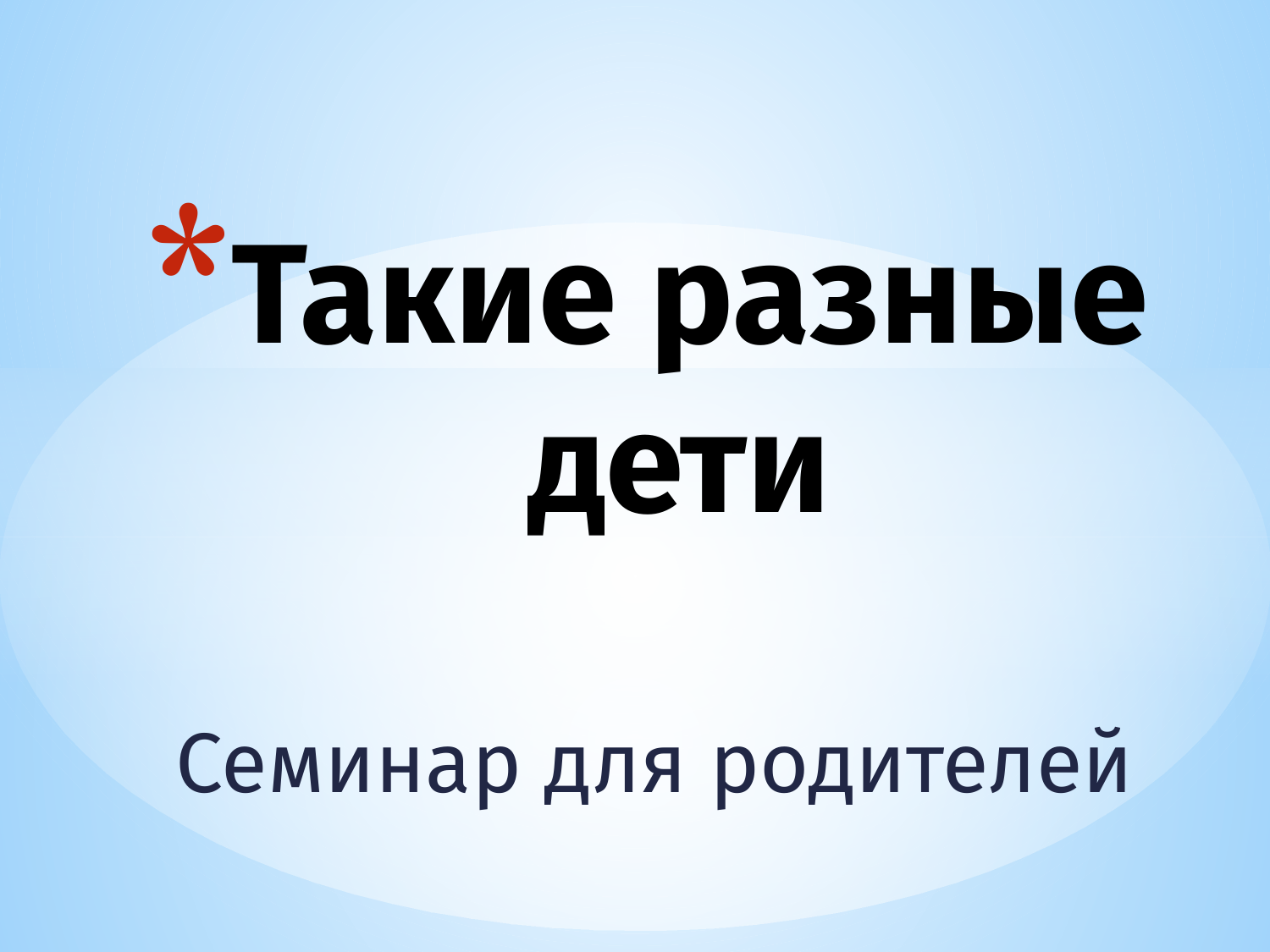

# Такие разные дети
Семинар для родителей